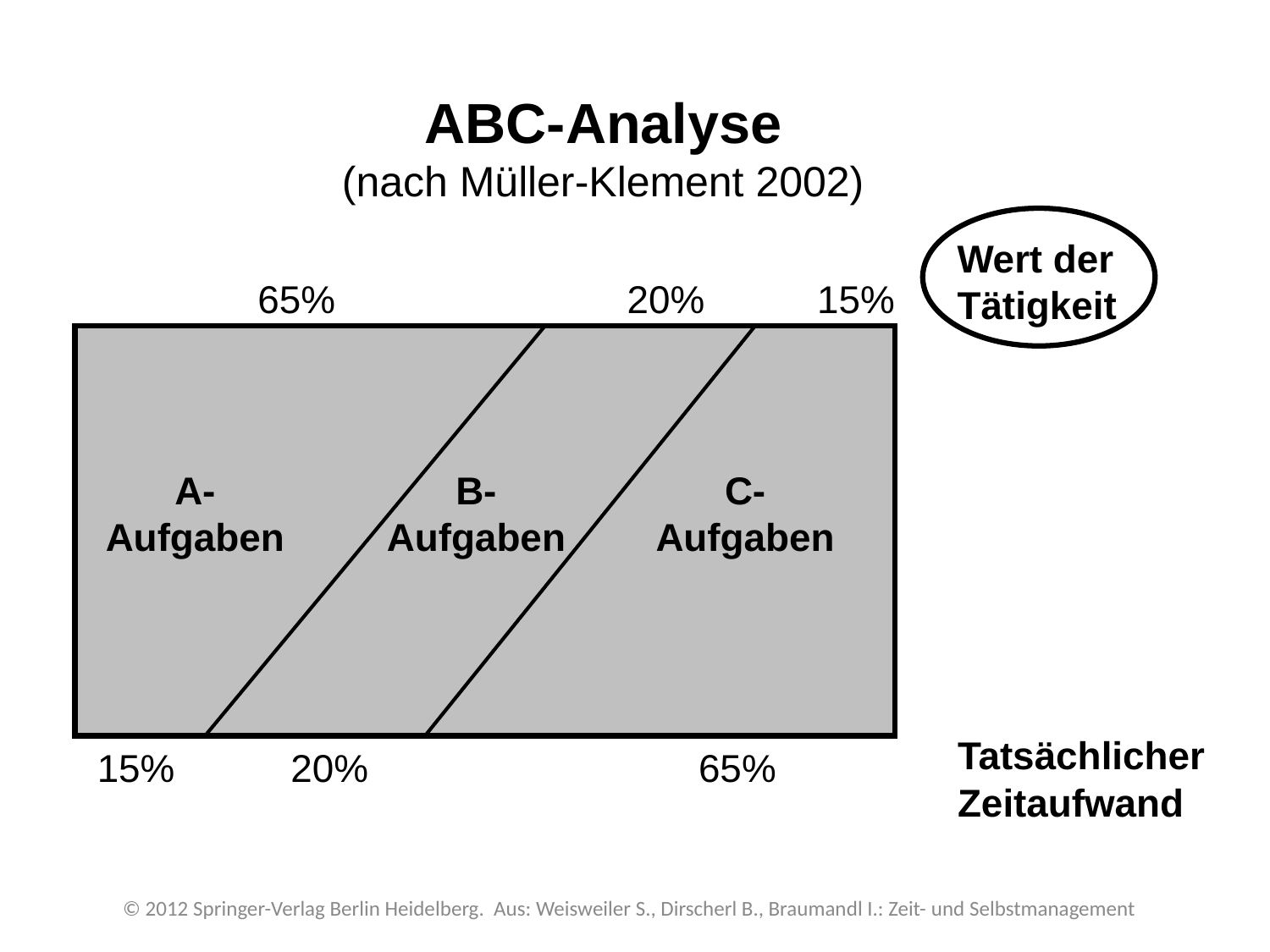

ABC-Analyse
(nach Müller-Klement 2002)

Wert der Tätigkeit
65%
20%
15%

A-
Aufgaben
B-
Aufgaben
C-
Aufgaben
Tatsächlicher Zeitaufwand
15%
20%
65%
© 2012 Springer-Verlag Berlin Heidelberg.  Aus: Weisweiler S., Dirscherl B., Braumandl I.: Zeit- und Selbstmanagement